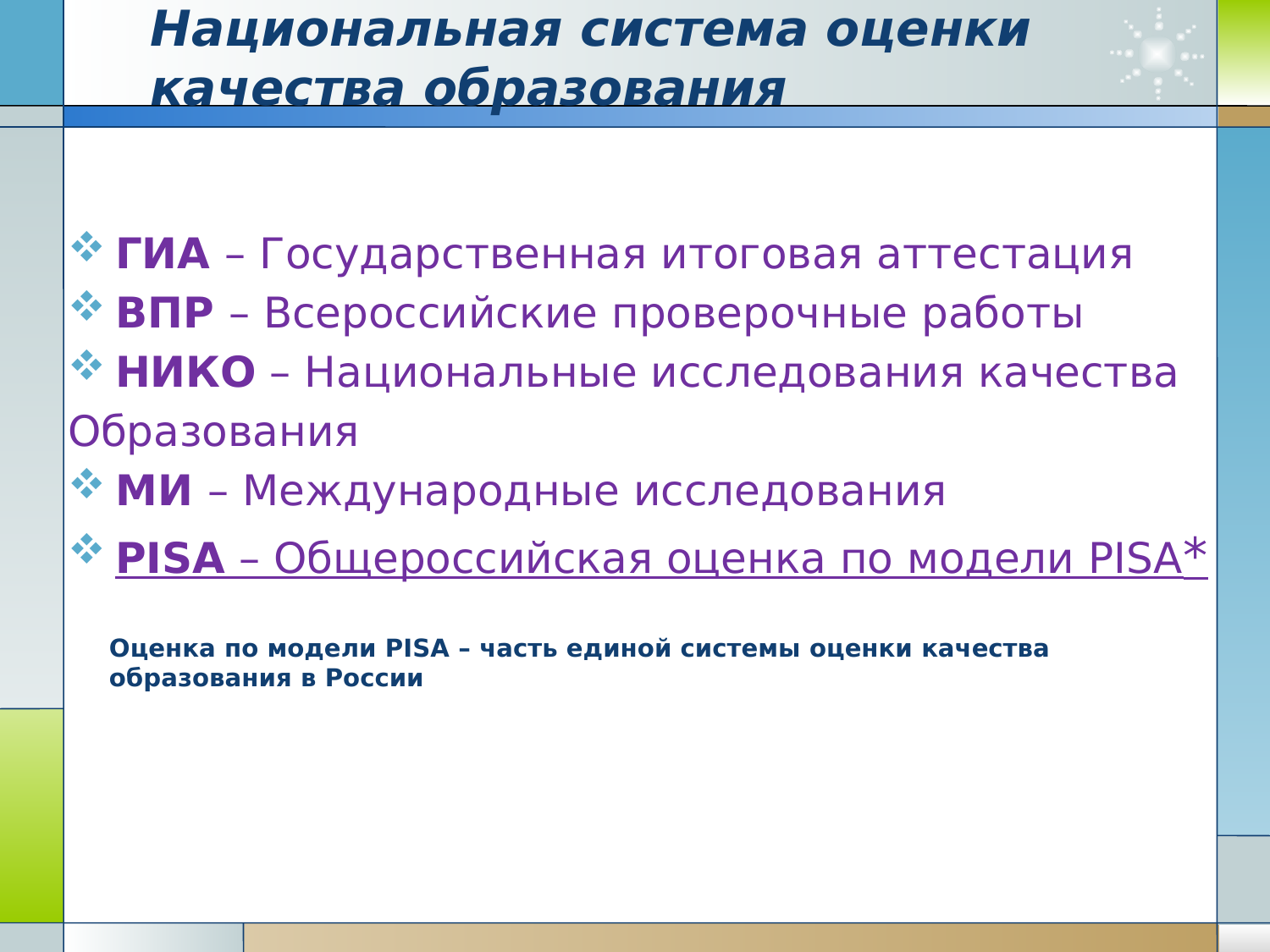

# Национальная система оценки качества образования

ГИА – Государственная итоговая аттестация
ВПР – Всероссийские проверочные работы
НИКО – Национальные исследования качества
Образования
МИ – Международные исследования
PISA – Общероссийская оценка по модели PISA*

Оценка по модели PISA – часть единой системы оценки качества образования в России